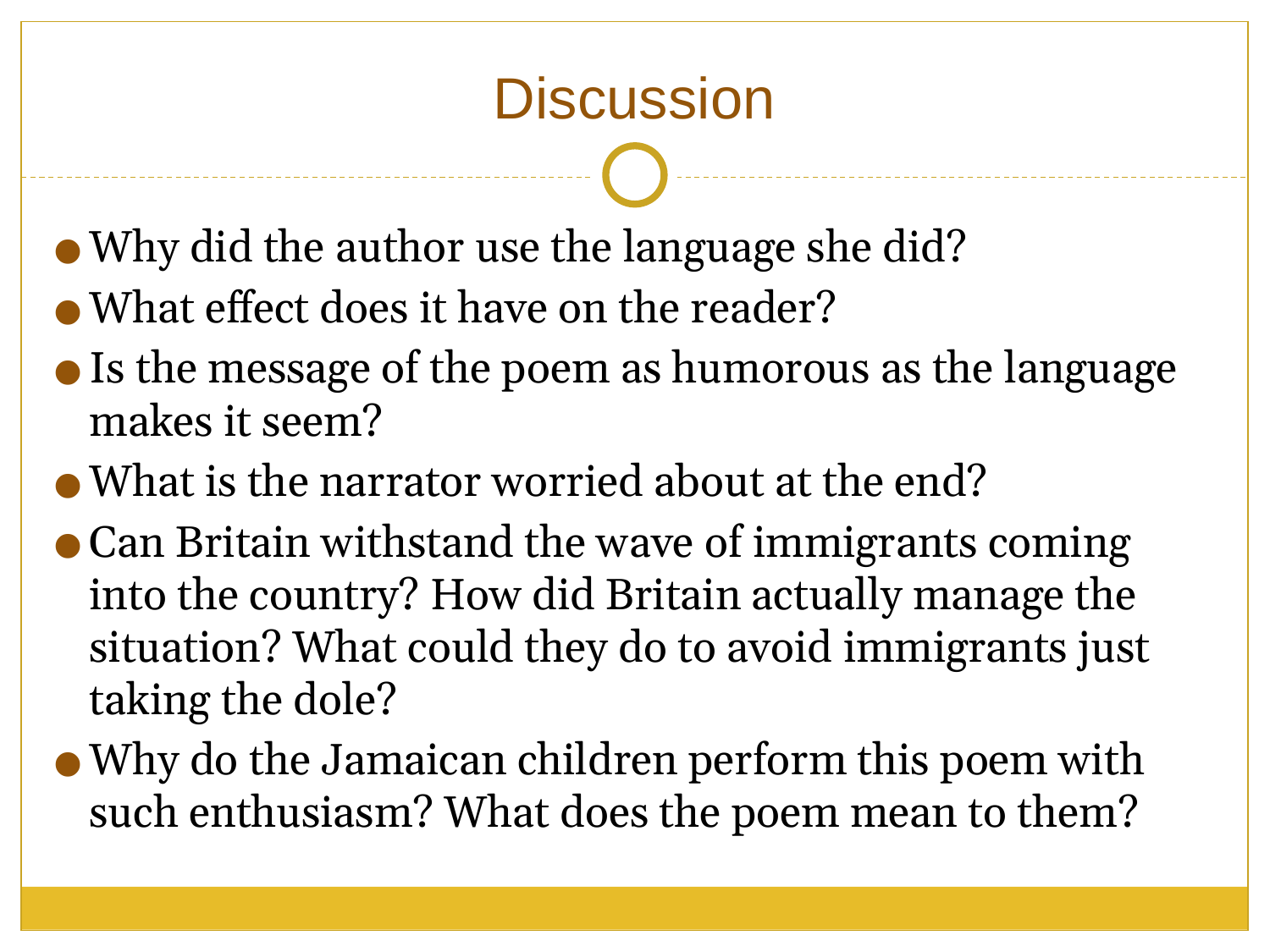

# Discussion
Why did the author use the language she did?
What effect does it have on the reader?
Is the message of the poem as humorous as the language makes it seem?
What is the narrator worried about at the end?
Can Britain withstand the wave of immigrants coming into the country? How did Britain actually manage the situation? What could they do to avoid immigrants just taking the dole?
Why do the Jamaican children perform this poem with such enthusiasm? What does the poem mean to them?